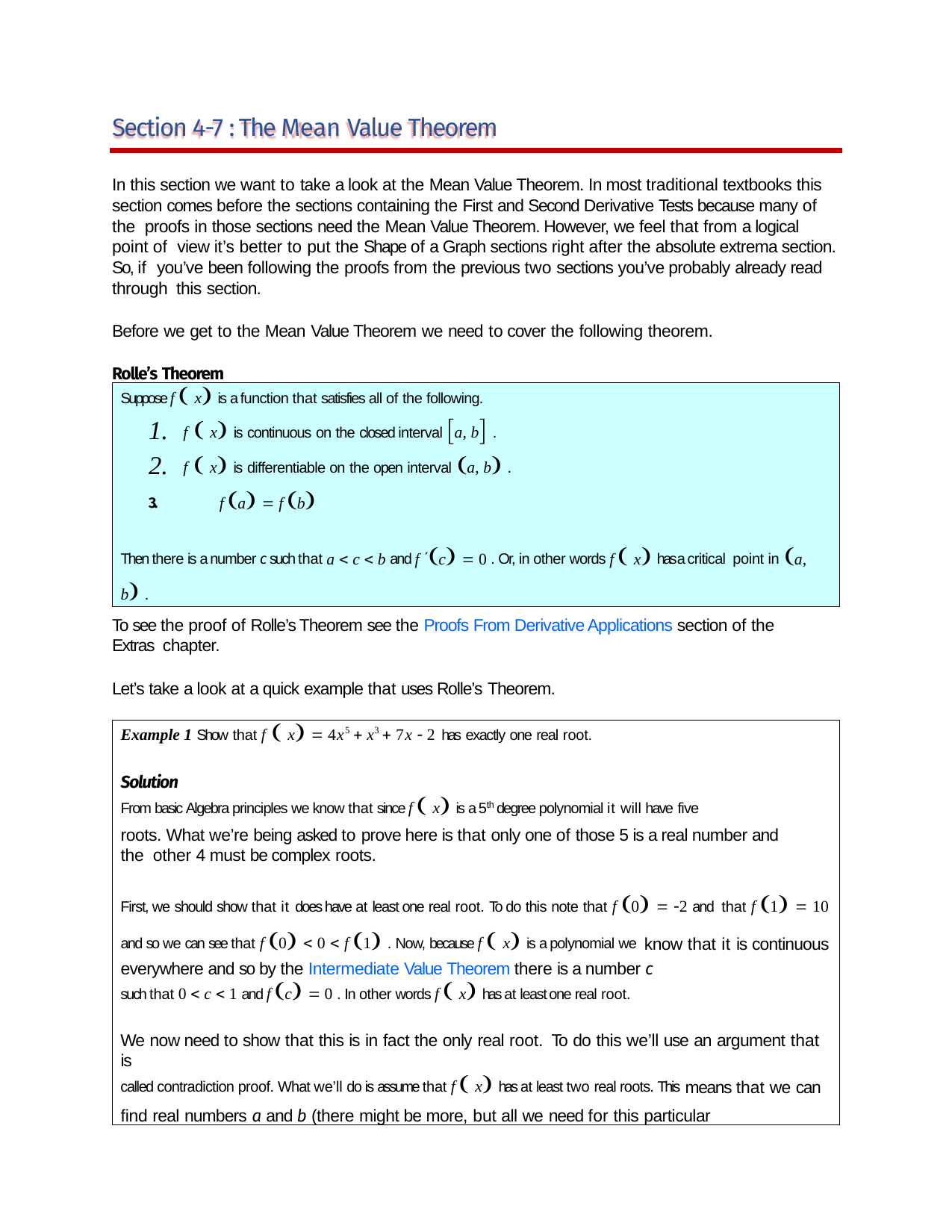

Section 4-7 : The Mean Value Theorem

In this section we want to take a look at the Mean Value Theorem. In most traditional textbooks this  section comes before the sections containing the First and Second Derivative Tests because many of the  proofs in those sections need the Mean Value Theorem. However, we feel that from a logical point of  view it’s better to put the Shape of a Graph sections right after the absolute extrema section. So, if  you’ve been following the proofs from the previous two sections you’ve probably already read through  this section.

Before we get to the Mean Value Theorem we need to cover the following theorem.

Rolle’s Theorem

Suppose f ( x) is a function that satisfies all of the following.
f ( x) is continuous on the closed interval [a, b] .
f ( x) is differentiable on the open interval (a, b) .
3.	f (a) = f (b)
Then there is a number c such that a < c < b and f ′(c) = 0 . Or, in other words f ( x) has a critical  point in (a, b) .
To see the proof of Rolle’s Theorem see the Proofs From Derivative Applications section of the Extras  chapter.

Let’s take a look at a quick example that uses Rolle’s Theorem.
Example 1 Show that f ( x) = 4x5 + x3 + 7x − 2 has exactly one real root.
Solution
From basic Algebra principles we know that since f ( x) is a 5th degree polynomial it will have five
roots. What we’re being asked to prove here is that only one of those 5 is a real number and the  other 4 must be complex roots.

First, we should show that it does have at least one real root. To do this note that f (0) = −2 and  that f (1) = 10 and so we can see that f (0) < 0 < f (1) . Now, because f ( x) is a polynomial we  know that it is continuous everywhere and so by the Intermediate Value Theorem there is a number c
such that 0 < c < 1 and f (c) = 0 . In other words f ( x) has at least one real root.
We now need to show that this is in fact the only real root. To do this we’ll use an argument that is
called contradiction proof. What we’ll do is assume that f ( x) has at least two real roots. This  means that we can find real numbers a and b (there might be more, but all we need for this particular